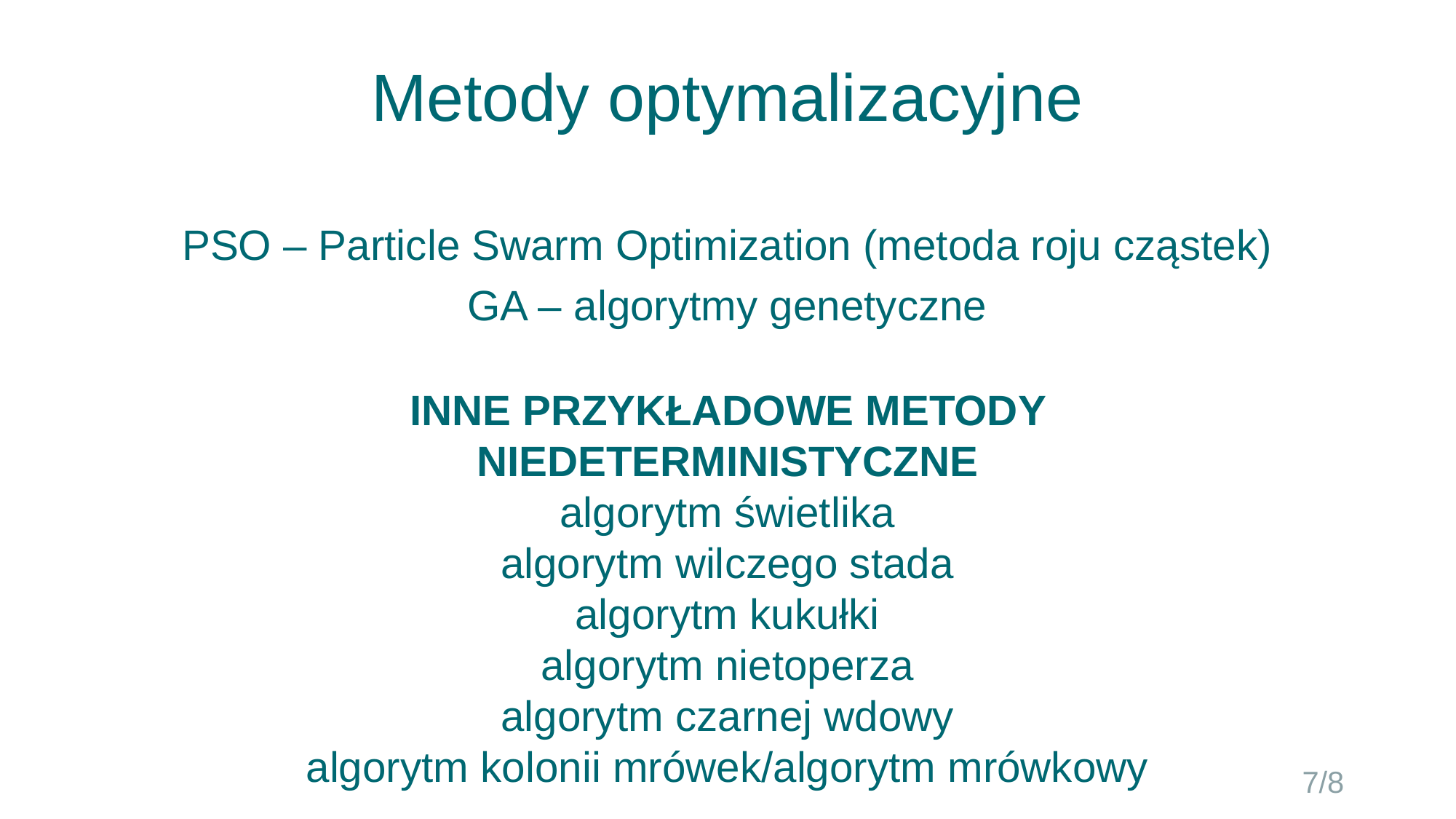

# Metody optymalizacyjne
PSO – Particle Swarm Optimization (metoda roju cząstek)
GA – algorytmy genetyczne

INNE PRZYKŁADOWE METODY NIEDETERMINISTYCZNE
algorytm świetlika
algorytm wilczego stada
algorytm kukułki
algorytm nietoperza
algorytm czarnej wdowy
algorytm kolonii mrówek/algorytm mrówkowy
7